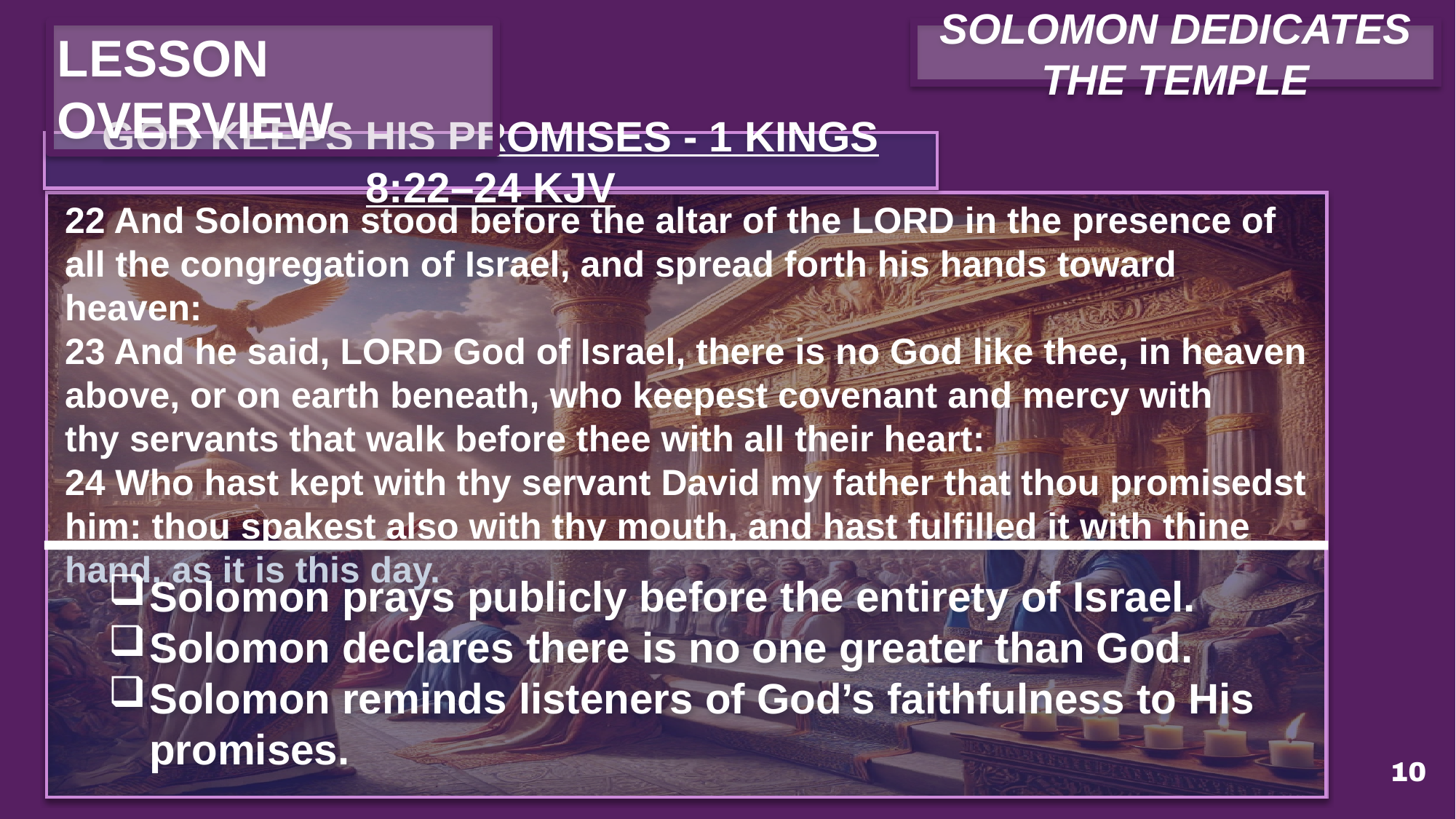

LESSON OVERVIEW
Solomon Dedicates the Temple
God Keeps His Promises - 1 Kings 8:22–24 KJV
22 And Solomon stood before the altar of the LORD in the presence of all the congregation of Israel, and spread forth his hands toward heaven:
23 And he said, LORD God of Israel, there is no God like thee, in heaven above, or on earth beneath, who keepest covenant and mercy with thy servants that walk before thee with all their heart:
24 Who hast kept with thy servant David my father that thou promisedst him: thou spakest also with thy mouth, and hast fulfilled it with thine hand, as it is this day.

Solomon prays publicly before the entirety of Israel.
Solomon declares there is no one greater than God.
Solomon reminds listeners of God’s faithfulness to His promises.
10